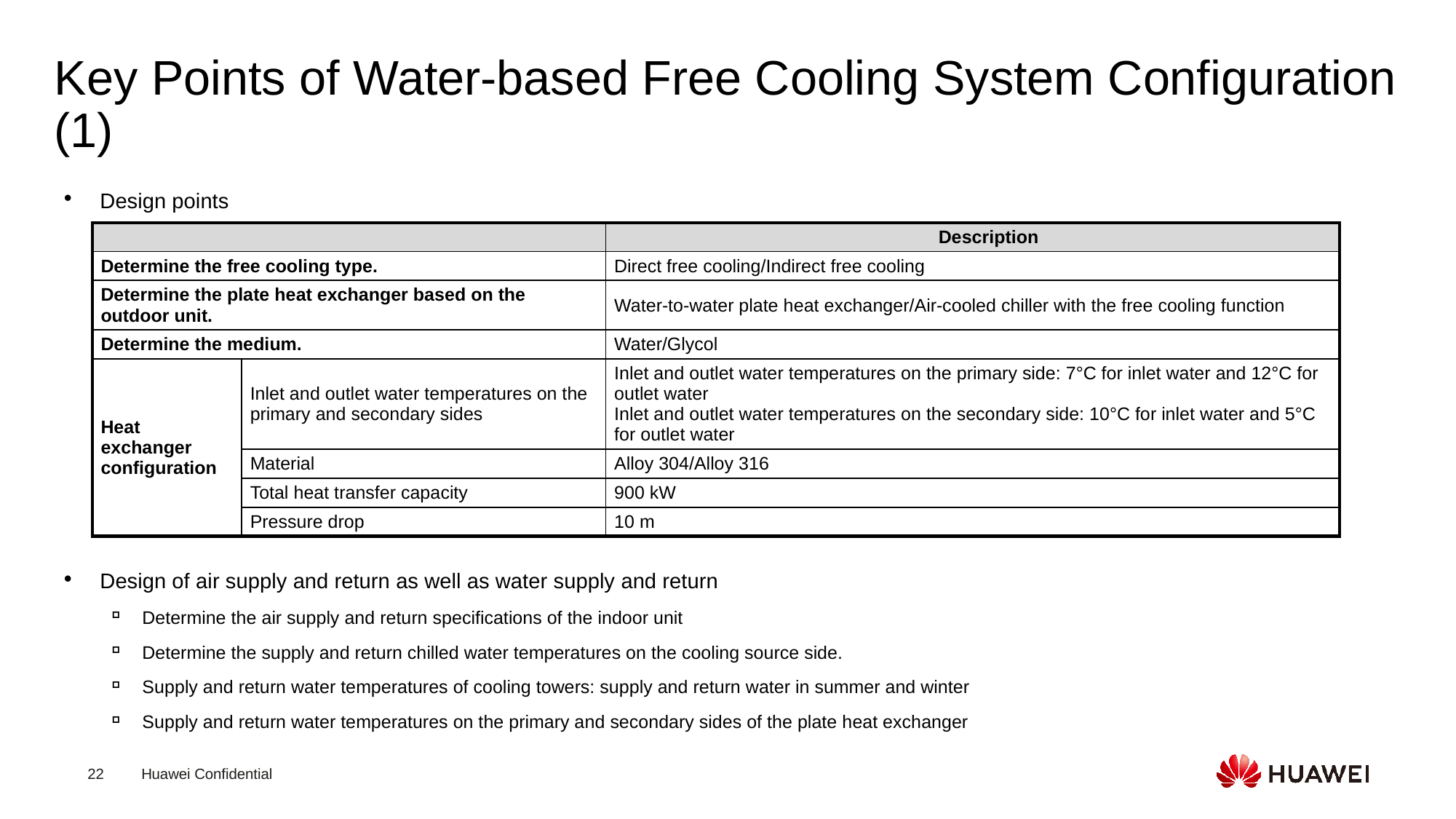

# Key Points of Water-based Free Cooling System Configuration (1)
Design points

Design of air supply and return as well as water supply and return
Determine the air supply and return specifications of the indoor unit
Determine the supply and return chilled water temperatures on the cooling source side.
Supply and return water temperatures of cooling towers: supply and return water in summer and winter
Supply and return water temperatures on the primary and secondary sides of the plate heat exchanger
|  |  | Description |
| --- | --- | --- |
| Determine the free cooling type. |  | Direct free cooling/Indirect free cooling |
| Determine the plate heat exchanger based on the outdoor unit. |  | Water-to-water plate heat exchanger/Air-cooled chiller with the free cooling function |
| Determine the medium. |  | Water/Glycol |
| Heat exchanger configuration | Inlet and outlet water temperatures on the primary and secondary sides | Inlet and outlet water temperatures on the primary side: 7°C for inlet water and 12°C for outlet water Inlet and outlet water temperatures on the secondary side: 10°C for inlet water and 5°C for outlet water |
|  | Material | Alloy 304/Alloy 316 |
|  | Total heat transfer capacity | 900 kW |
|  | Pressure drop | 10 m |